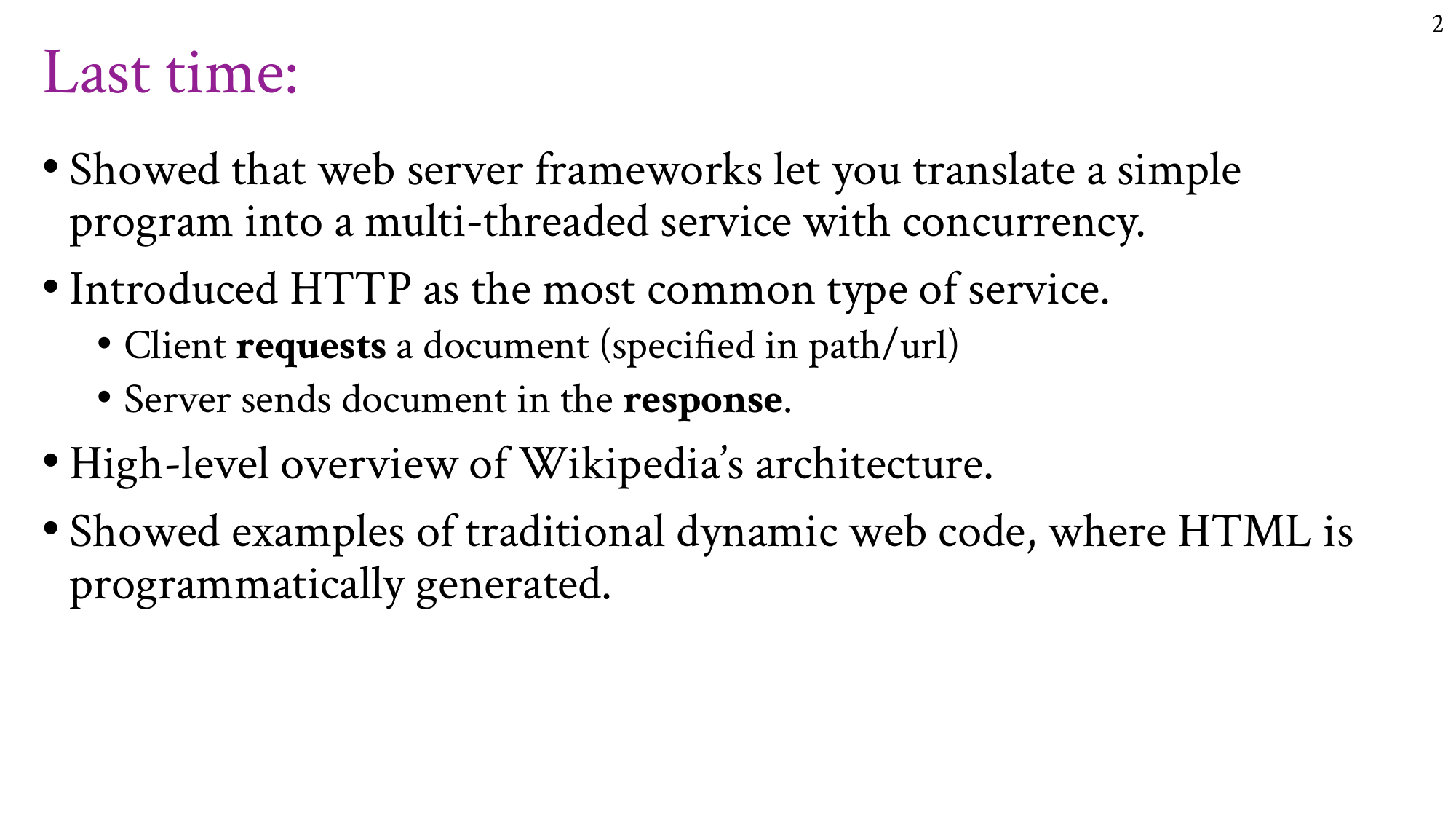

2
# Last time:
Showed that web server frameworks let you translate a simple program into a multi-threaded service with concurrency.
Introduced HTTP as the most common type of service.
Client requests a document (specified in path/url)
Server sends document in the response.
High-level overview of Wikipedia’s architecture.
Showed examples of traditional dynamic web code, where HTML is programmatically generated.